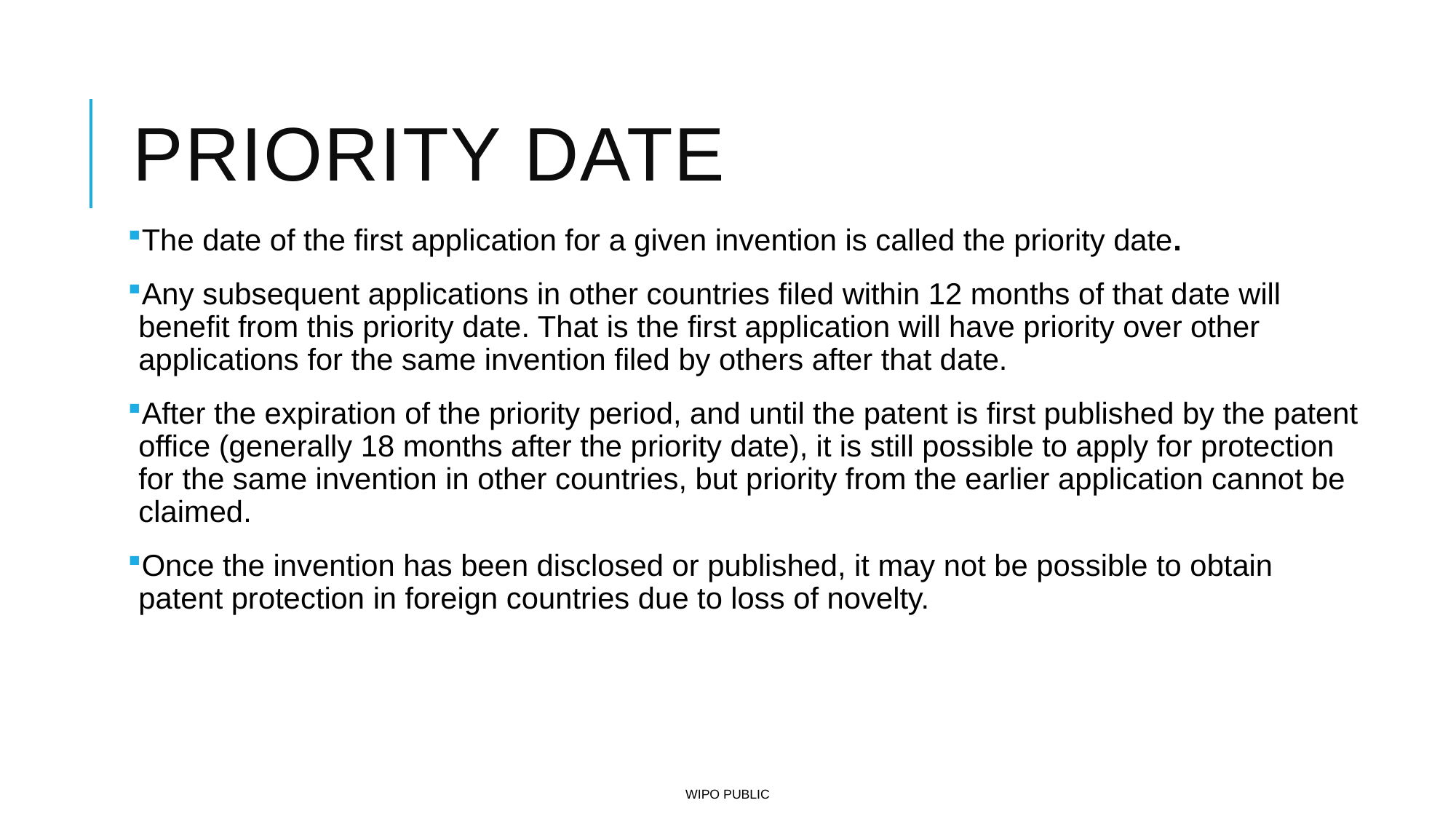

# Priority date
The date of the first application for a given invention is called the priority date.
Any subsequent applications in other countries filed within 12 months of that date will benefit from this priority date. That is the first application will have priority over other applications for the same invention filed by others after that date.
After the expiration of the priority period, and until the patent is first published by the patent office (generally 18 months after the priority date), it is still possible to apply for protection for the same invention in other countries, but priority from the earlier application cannot be claimed.
Once the invention has been disclosed or published, it may not be possible to obtain patent protection in foreign countries due to loss of novelty.